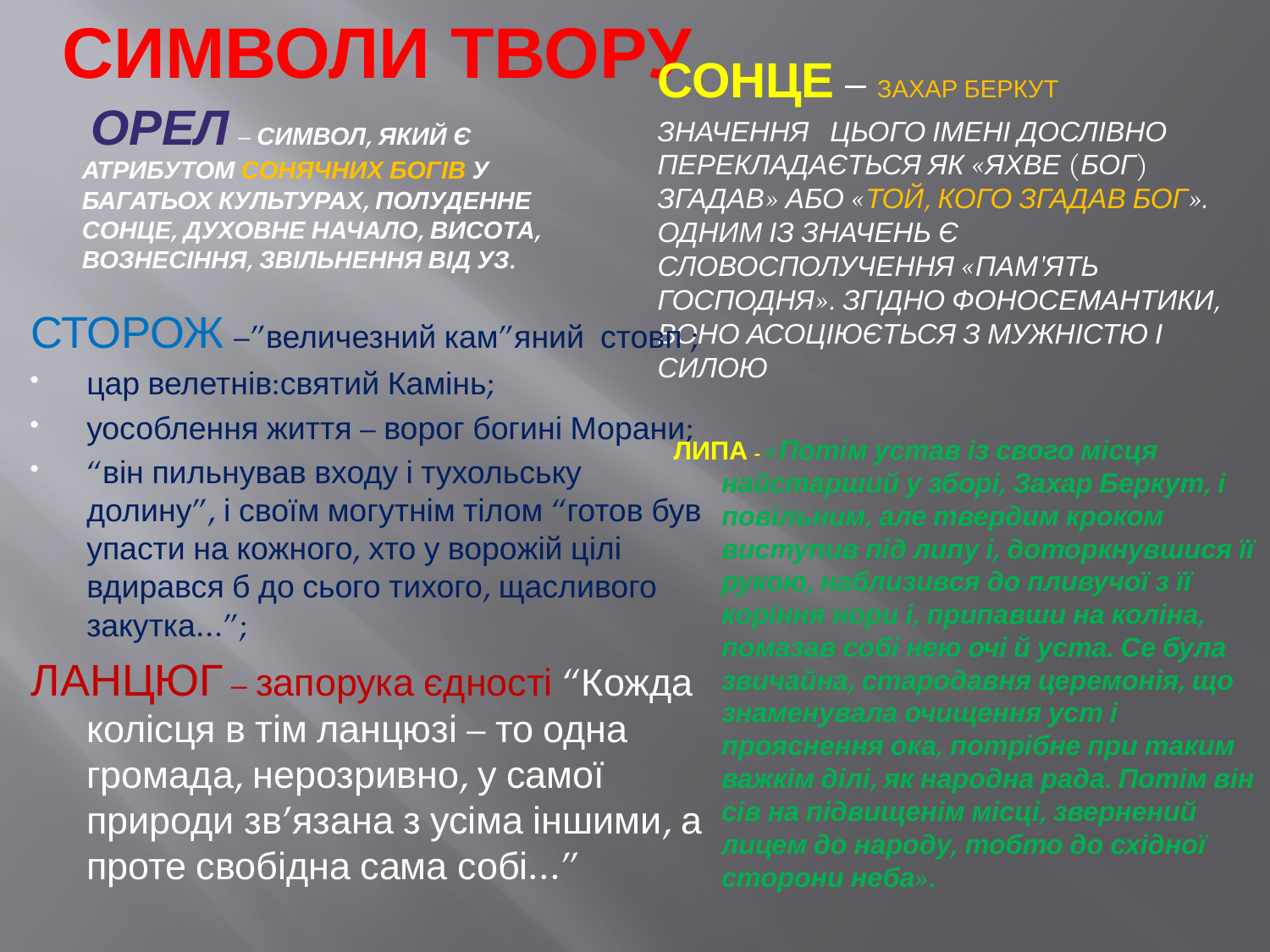

# СИМВОЛИ ТВОРУ
СОНЦЕ – захар Беркут
Значення   цього імені дослівно перекладається як «Яхве (Бог) згадав» або «той, кого згадав Бог». Одним із значень є словосполучення «пам'ять Господня». Згідно фоносемантики, воно асоціюється з мужністю і силою

 Орел – символ, який є атрибутом сонячних богів у багатьох культурах, полуденне сонце, духовне начало, висота, вознесіння, звільнення від уз.

СТОРОЖ –”величезний кам”яний  стовп ;
цар велетнів:святий Камінь;
уособлення життя – ворог богині Морани;
“він пильнував входу і тухольську долину”, і своїм могутнім тілом “готов був упасти на кожного, хто у ворожій цілі вдирався б до сього тихого, щасливого закутка…”;
ЛАНЦЮГ – запорука єдності “Кожда колісця в тім ланцюзі – то одна громада, нерозривно, у самої природи зв’язана з усіма іншими, а проте свобідна сама собі…”

ЛИПА - «Потім устав із свого місця найстарший у зборі, Захар Беркут, і повільним, але твердим кроком виступив під липу і, доторкнувшися її рукою, наблизився до пливучої з її коріння нори і, припавши на коліна, помазав собі нею очі й уста. Се була звичайна, стародавня церемонія, що знаменувала очищення уст і прояснення ока, потрібне при таким важкім ділі, як народна рада. Потім він сів на підвищенім місці, звернений лицем до народу, тобто до східної сторони неба».